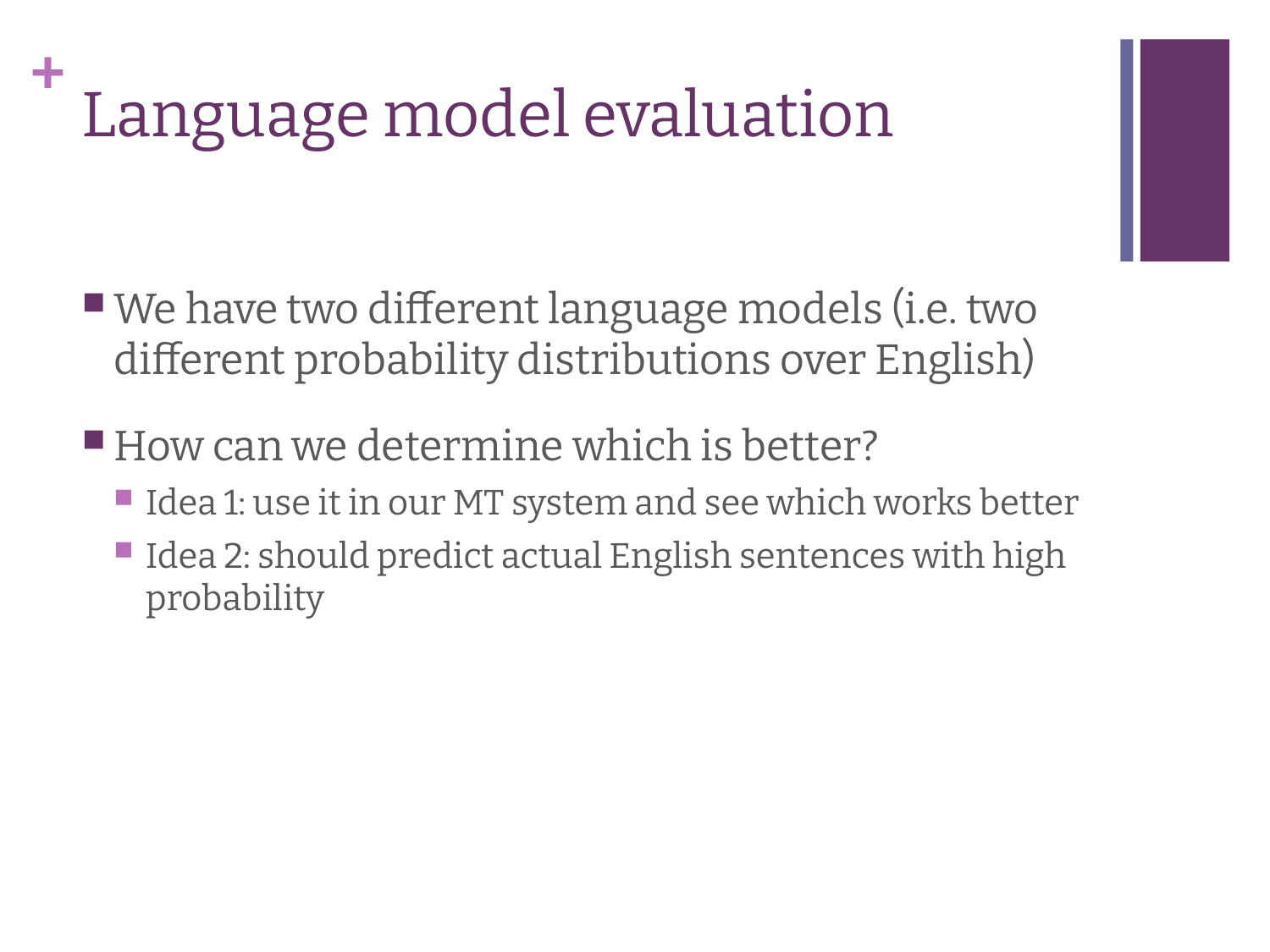

# Language model evaluation
We have two different language models (i.e. two different probability distributions over English)
How can we determine which is better?
Idea 1: use it in our MT system and see which works better
Idea 2: should predict actual English sentences with high probability